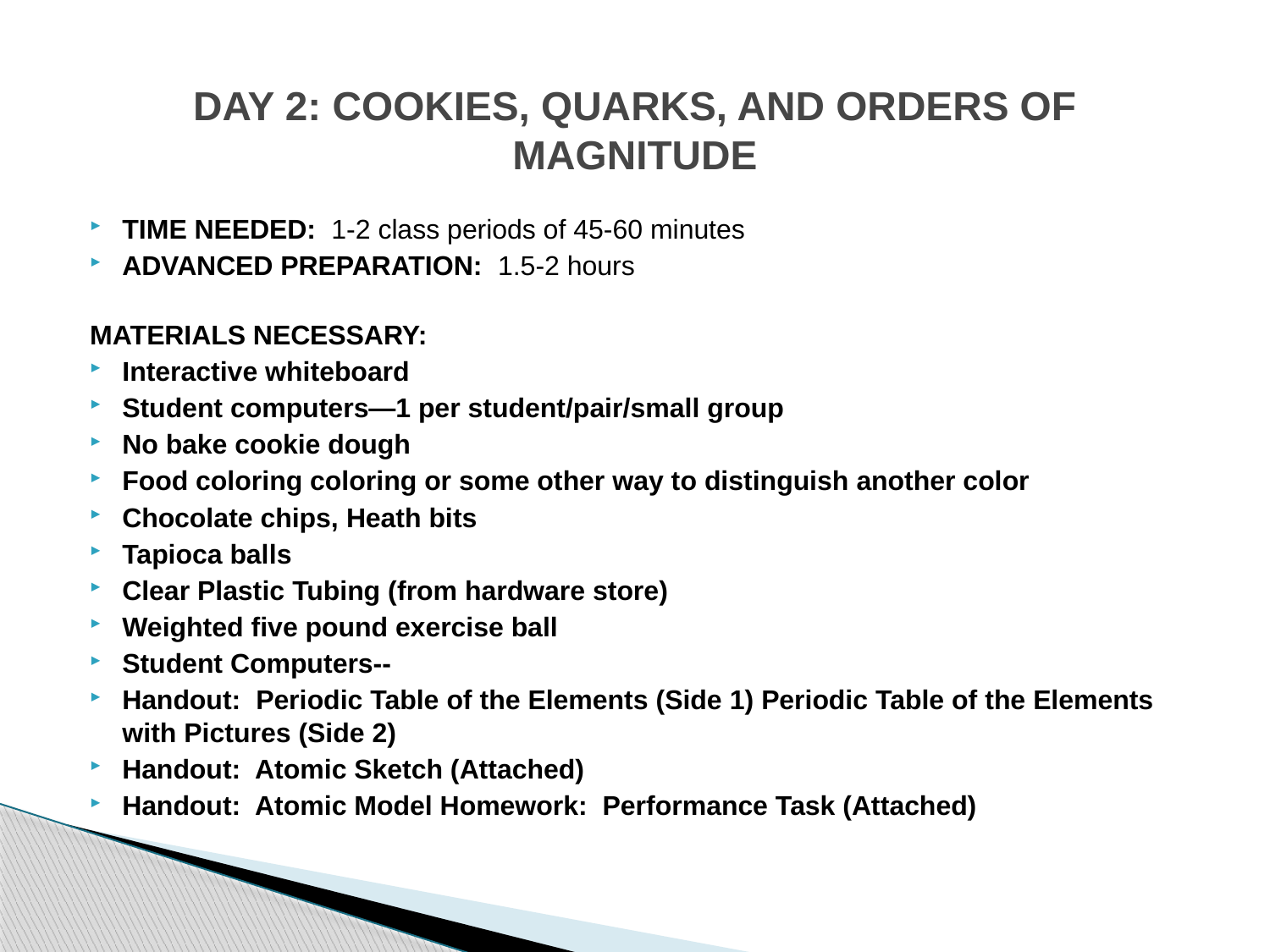

# DAY 2: COOKIES, QUARKS, AND ORDERS OF MAGNITUDE
TIME NEEDED:  1-2 class periods of 45-60 minutes
ADVANCED PREPARATION:  1.5-2 hours
MATERIALS NECESSARY:
Interactive whiteboard
Student computers—1 per student/pair/small group
No bake cookie dough
Food coloring coloring or some other way to distinguish another color
Chocolate chips, Heath bits
Tapioca balls
Clear Plastic Tubing (from hardware store)
Weighted five pound exercise ball
Student Computers--
Handout:  Periodic Table of the Elements (Side 1) Periodic Table of the Elements with Pictures (Side 2)
Handout:  Atomic Sketch (Attached)
Handout:  Atomic Model Homework:  Performance Task (Attached)